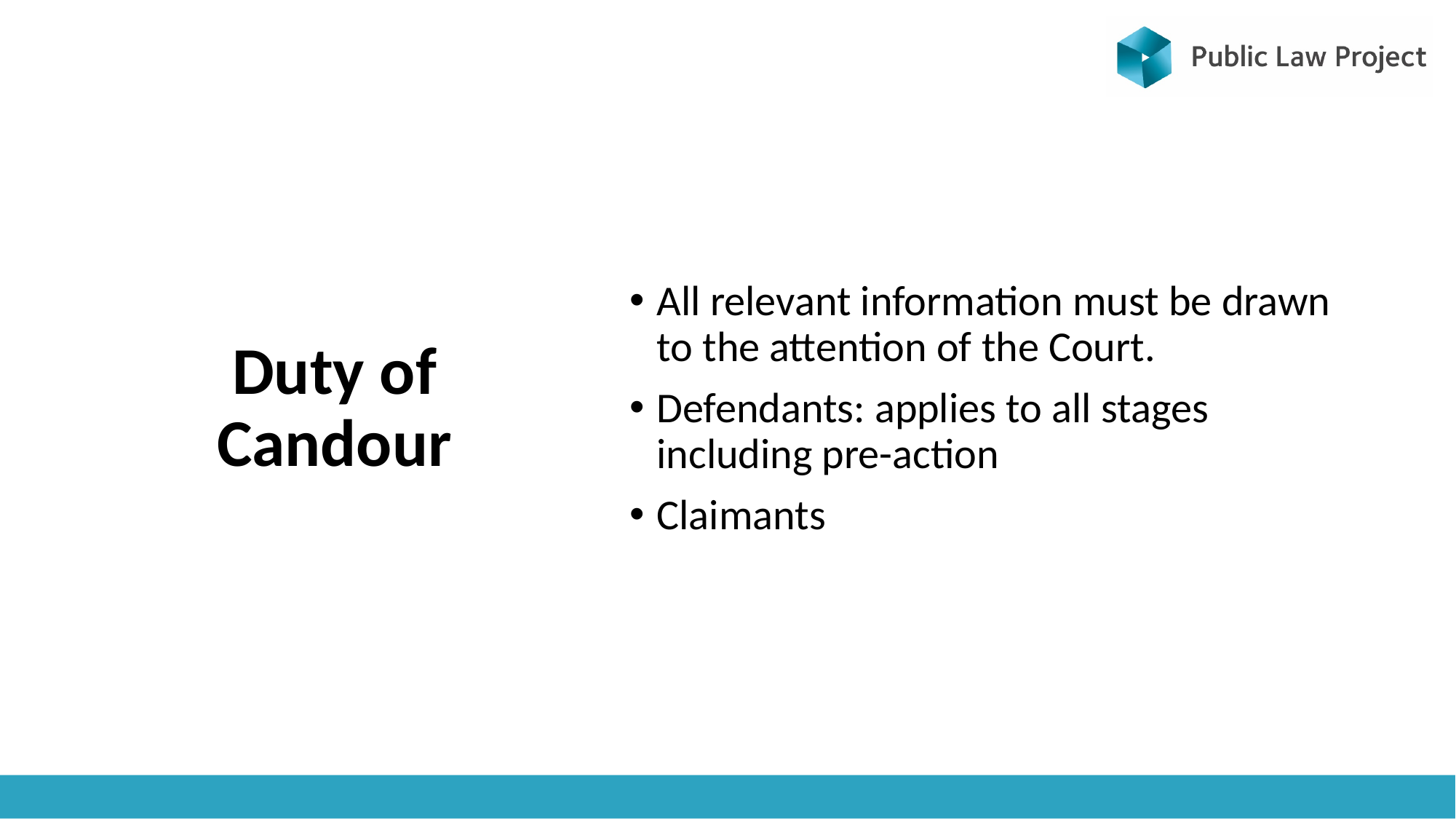

# Duty of Candour
All relevant information must be drawn to the attention of the Court.
Defendants: applies to all stages including pre-action
Claimants